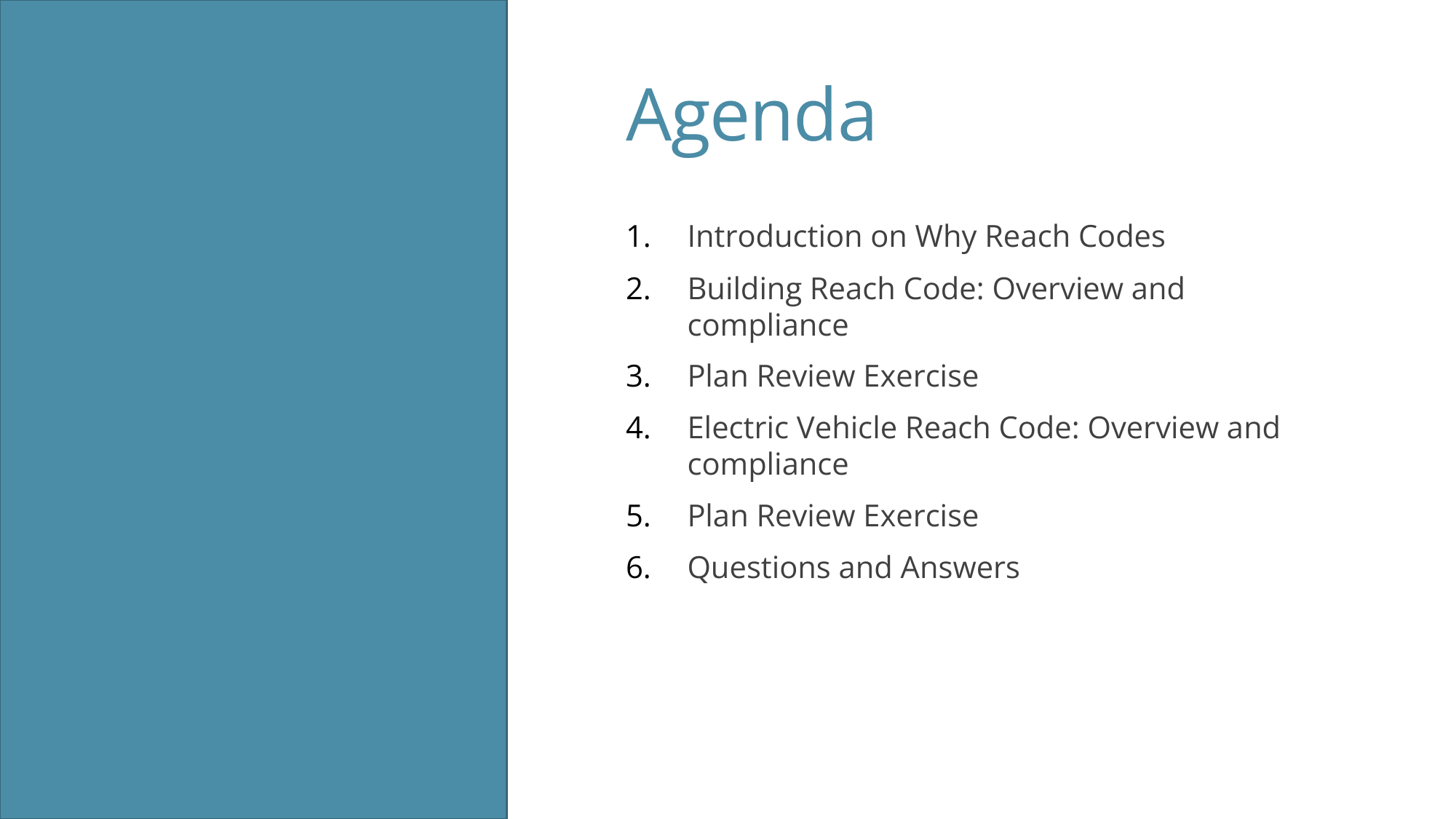

# Agenda
Introduction on Why Reach Codes
Building Reach Code: Overview and compliance
Plan Review Exercise
Electric Vehicle Reach Code: Overview and compliance
Plan Review Exercise
Questions and Answers